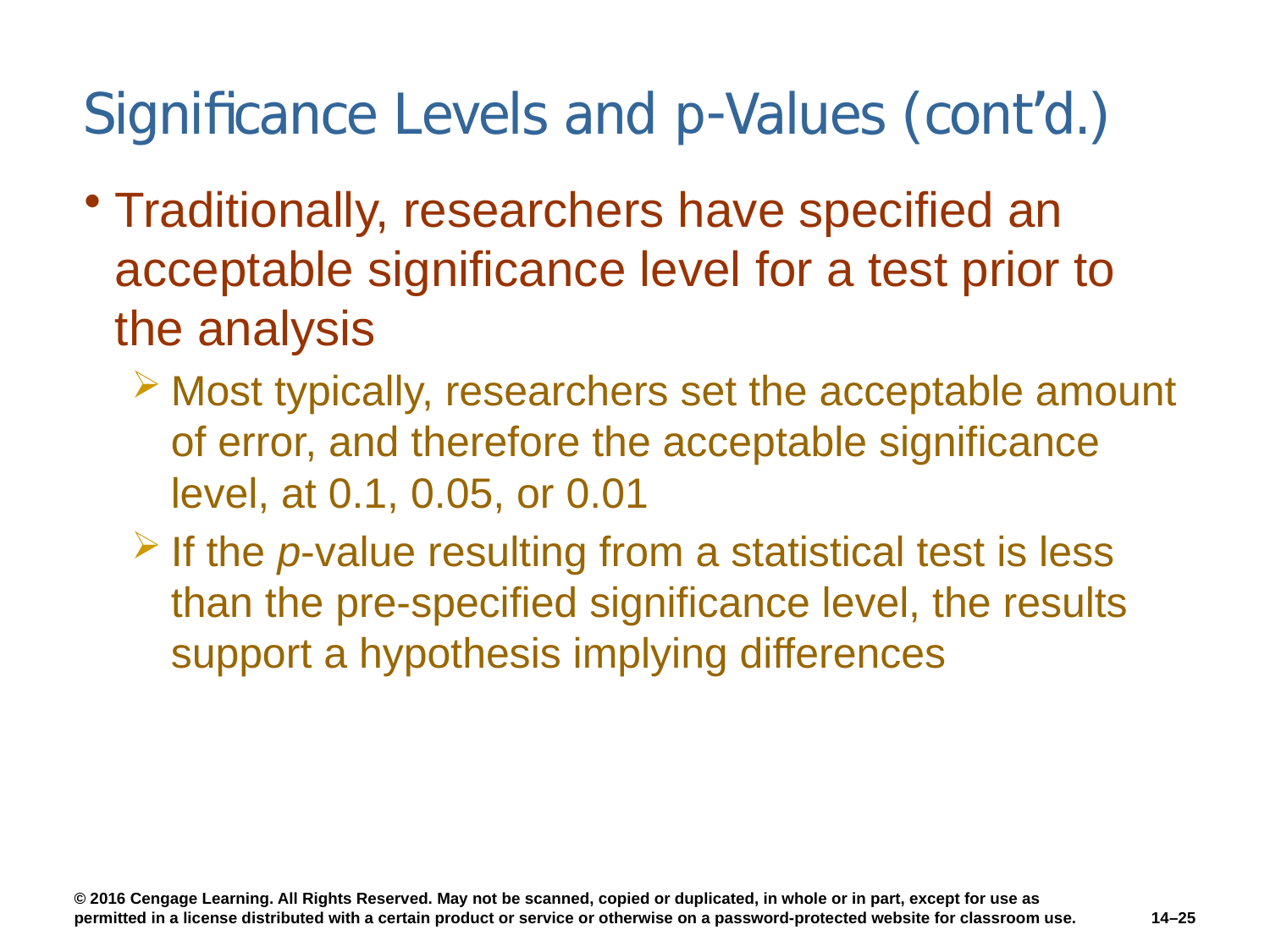

# Significance Levels and p-Values (cont’d.)
Traditionally, researchers have specified an acceptable significance level for a test prior to the analysis
Most typically, researchers set the acceptable amount of error, and therefore the acceptable significance level, at 0.1, 0.05, or 0.01
If the p-value resulting from a statistical test is less than the pre-specified significance level, the results support a hypothesis implying differences

14–25
© 2016 Cengage Learning. All Rights Reserved. May not be scanned, copied or duplicated, in whole or in part, except for use as permitted in a license distributed with a certain product or service or otherwise on a password-protected website for classroom use.